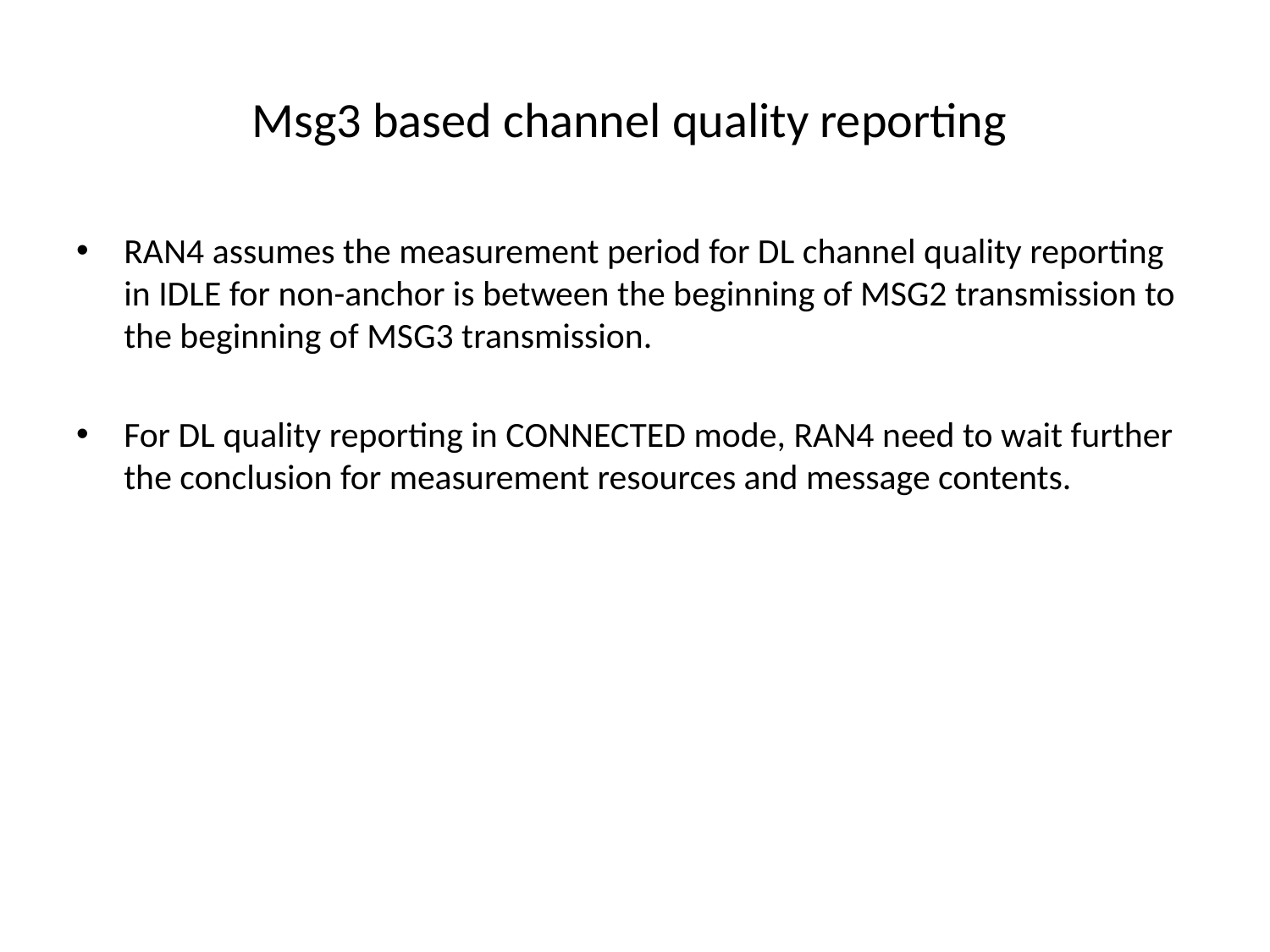

# Msg3 based channel quality reporting
RAN4 assumes the measurement period for DL channel quality reporting in IDLE for non-anchor is between the beginning of MSG2 transmission to the beginning of MSG3 transmission.

For DL quality reporting in CONNECTED mode, RAN4 need to wait further the conclusion for measurement resources and message contents.